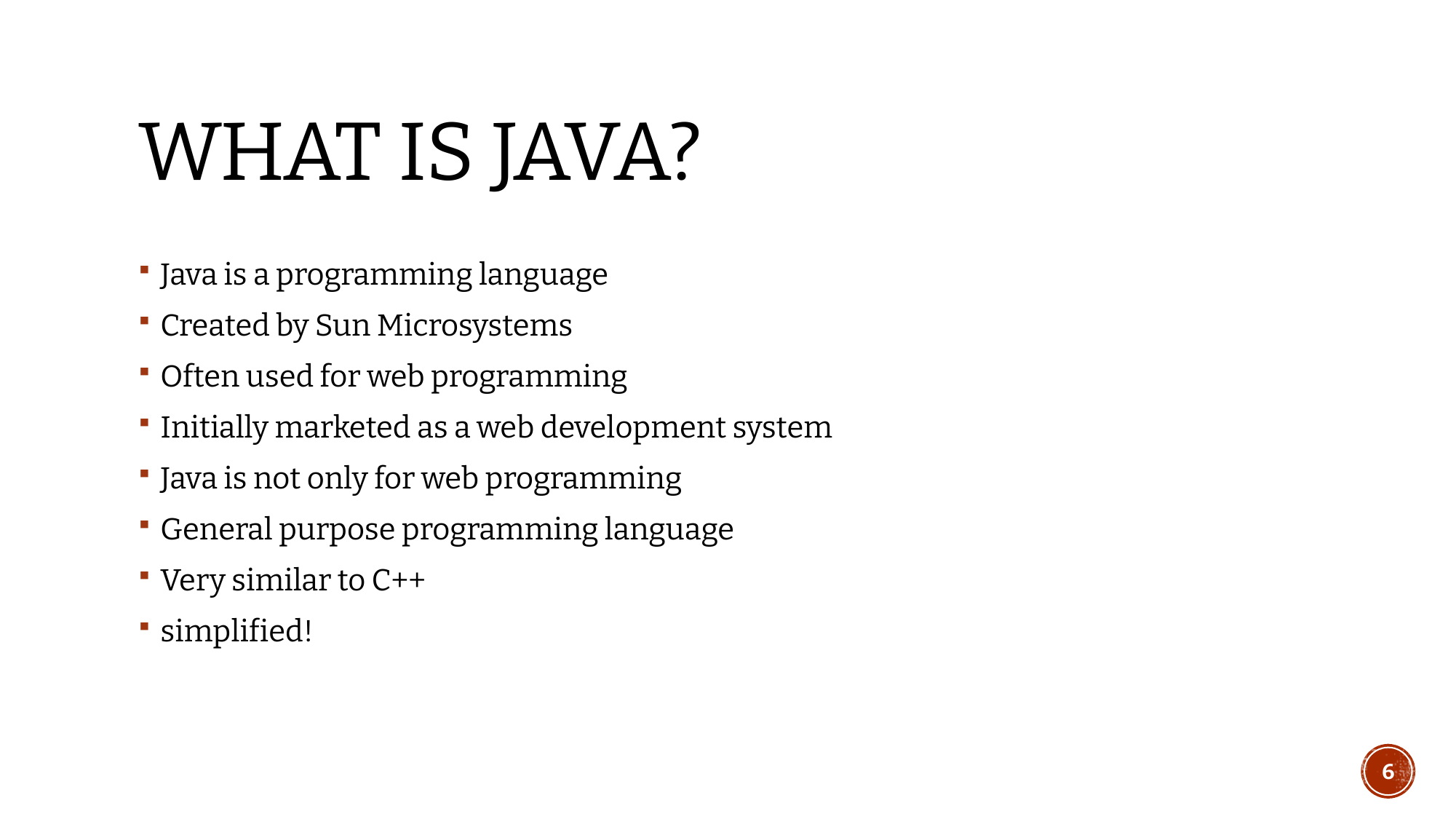

# What is Java?
Java is a programming language
Created by Sun Microsystems
Often used for web programming
Initially marketed as a web development system
Java is not only for web programming
General purpose programming language
Very similar to C++
simplified!

6